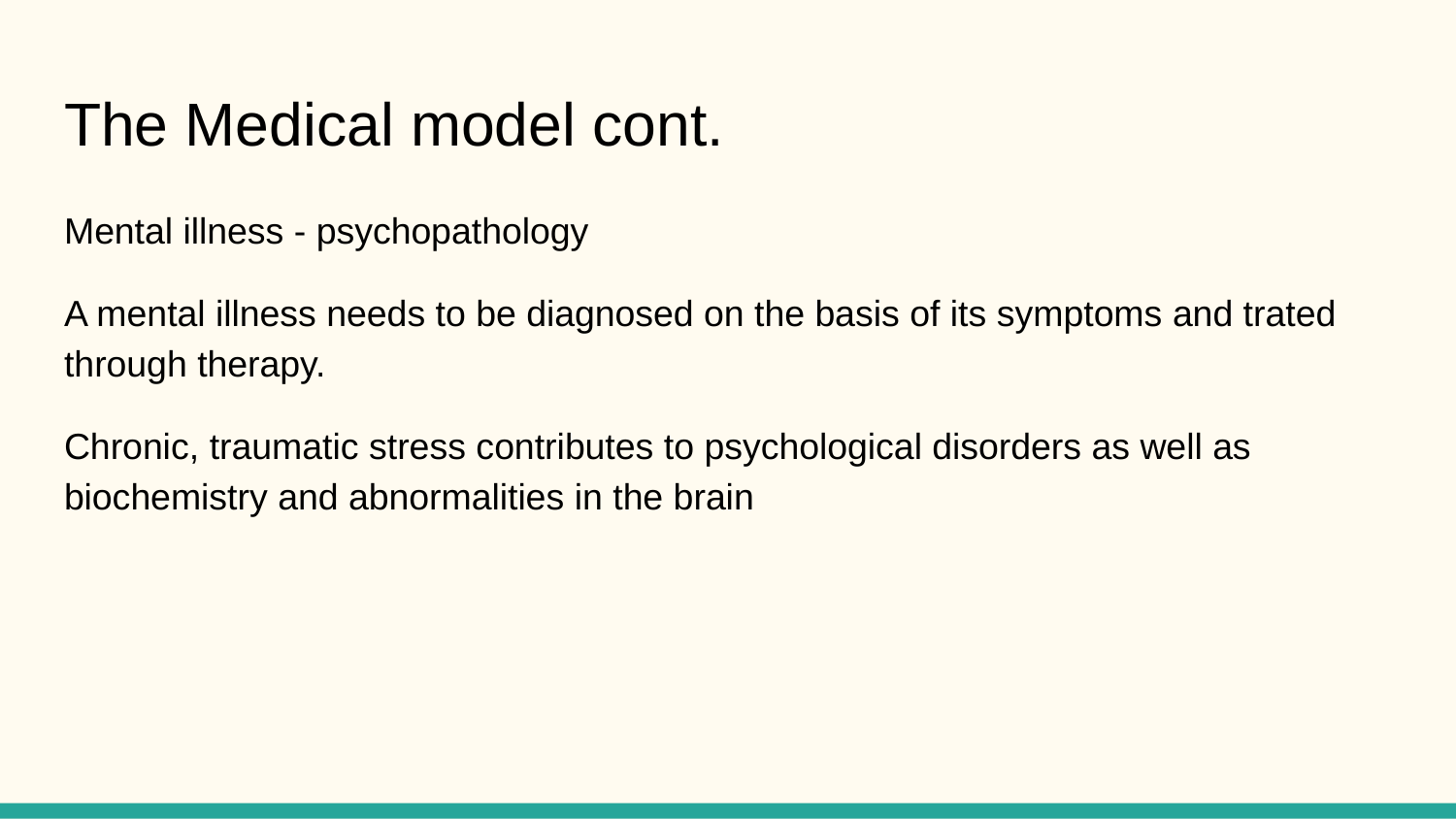

# The Medical model cont.
Mental illness - psychopathology
A mental illness needs to be diagnosed on the basis of its symptoms and trated through therapy.
Chronic, traumatic stress contributes to psychological disorders as well as biochemistry and abnormalities in the brain